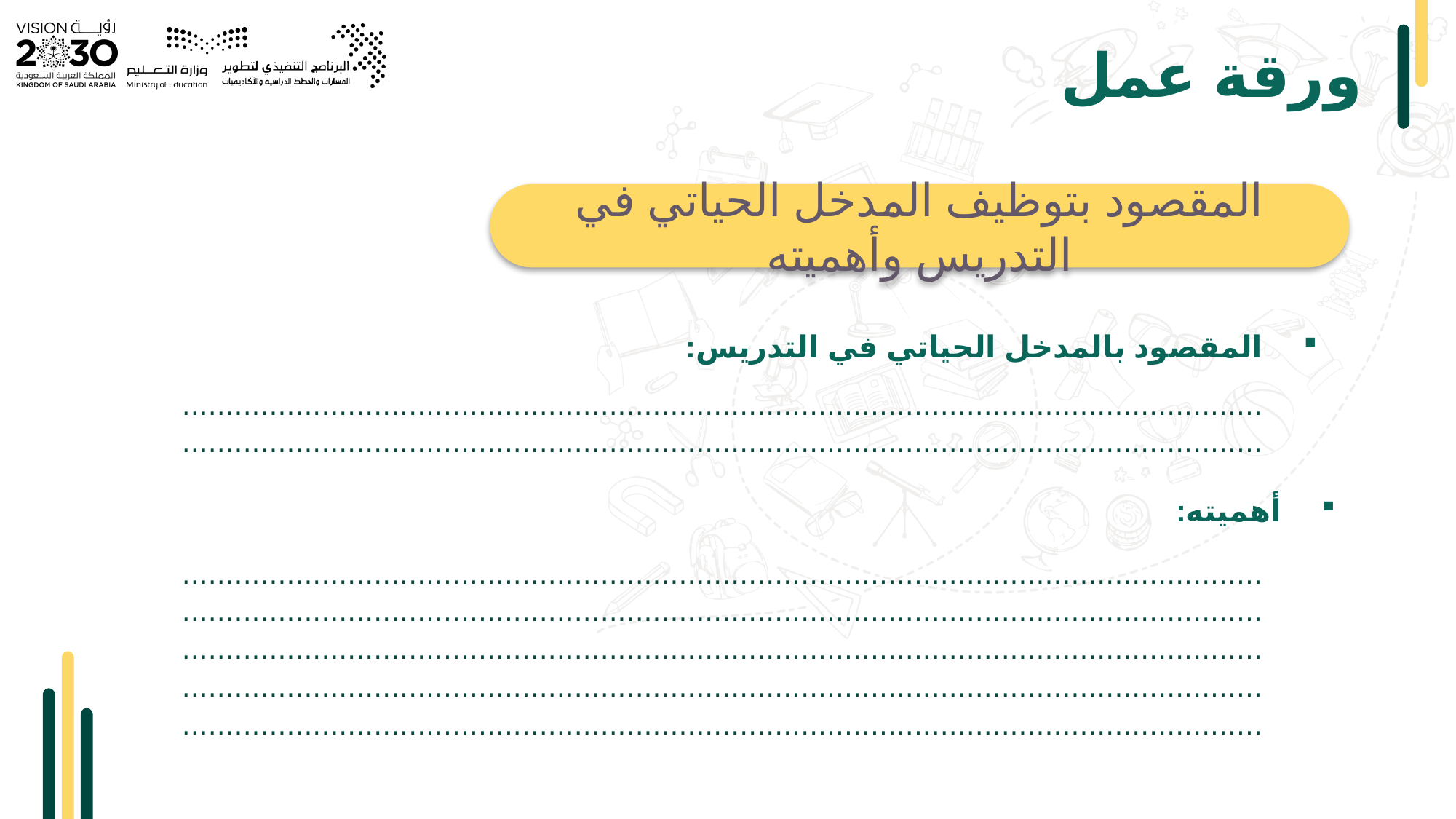

# ورقة عمل

المقصود بتوظيف المدخل الحياتي في التدريس وأهميته
المقصود بالمدخل الحياتي في التدريس:
........................................................................................................................................................................................................................................................
أهميته:
............................................................................................................................................................................................................................................................................................................................................................................................................................................................................................................................................................................................................................................